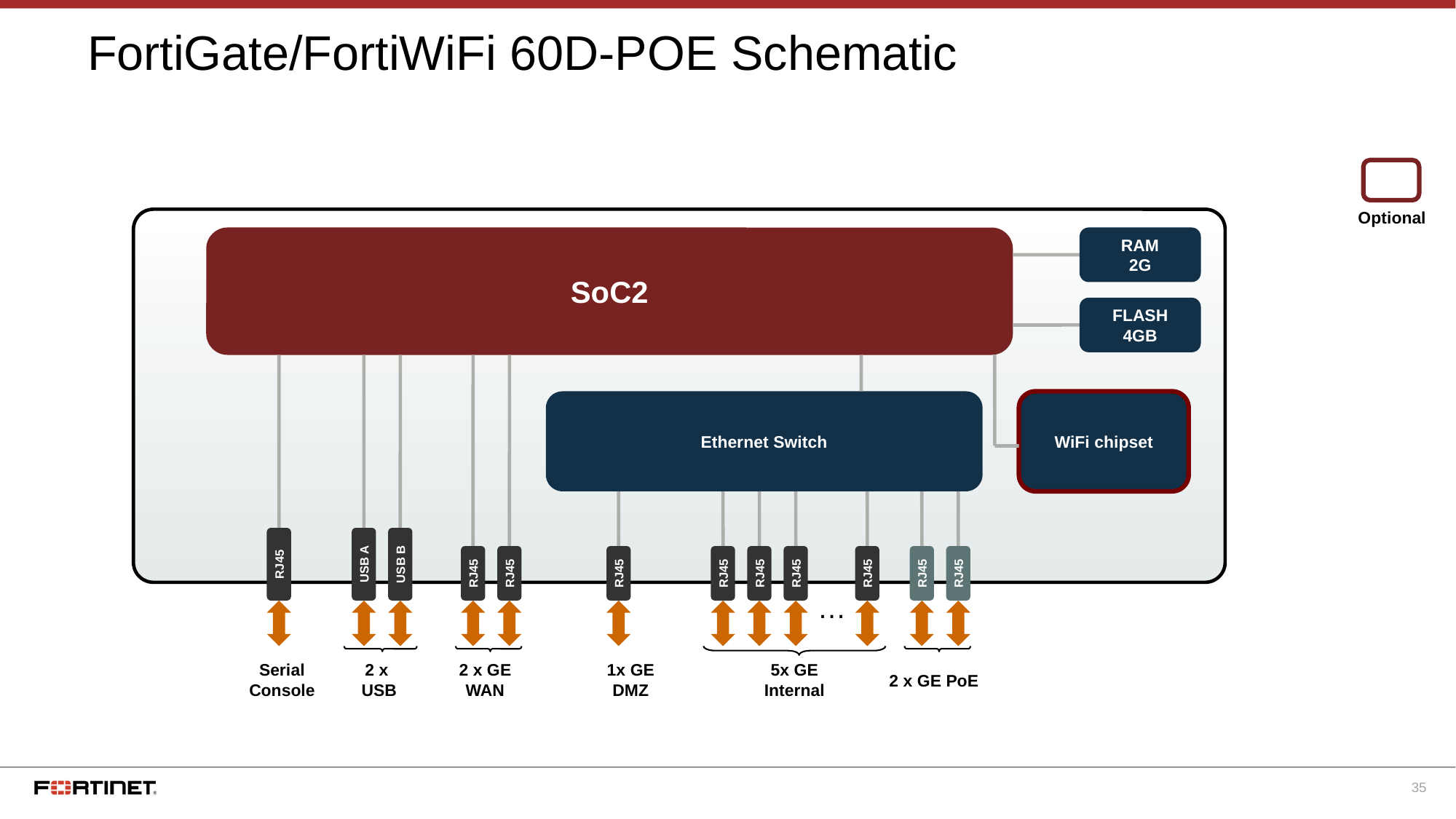

# FortiGate/FortiWiFi 60D-POE Schematic

Optional

SoC2
RAM
2G

FLASH
4GB

Ethernet Switch
WiFi chipset

RJ45
USB A
USB B

RJ45
RJ45
RJ45
RJ45
RJ45
RJ45
RJ45
RJ45
RJ45
…

Serial Console
2 x
USB
2 x GE
WAN
1x GE
DMZ
5x GE
Internal
2 x GE PoE